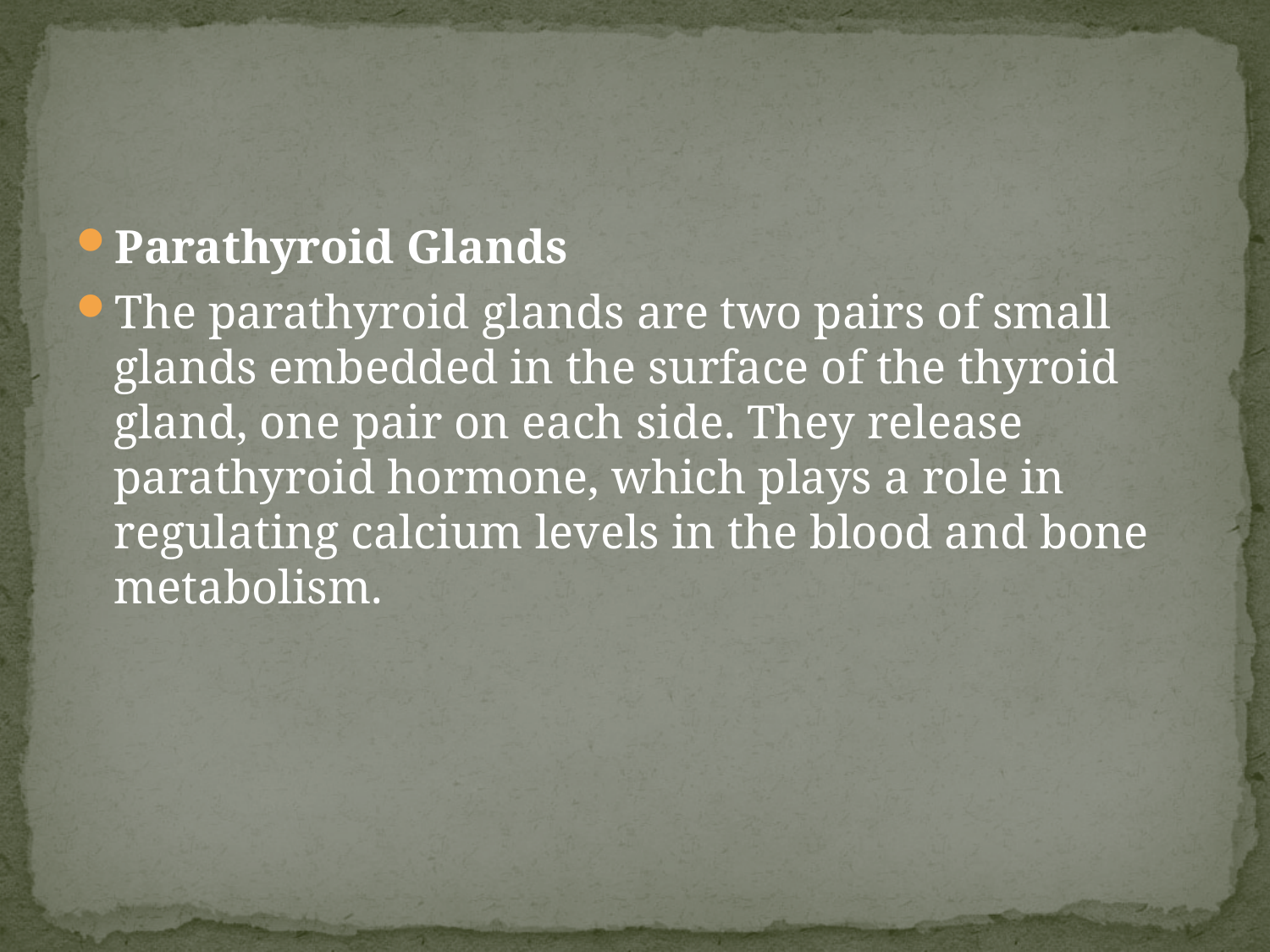

Parathyroid Glands
The parathyroid glands are two pairs of small glands embedded in the surface of the thyroid gland, one pair on each side. They release parathyroid hormone, which plays a role in regulating calcium levels in the blood and bone metabolism.